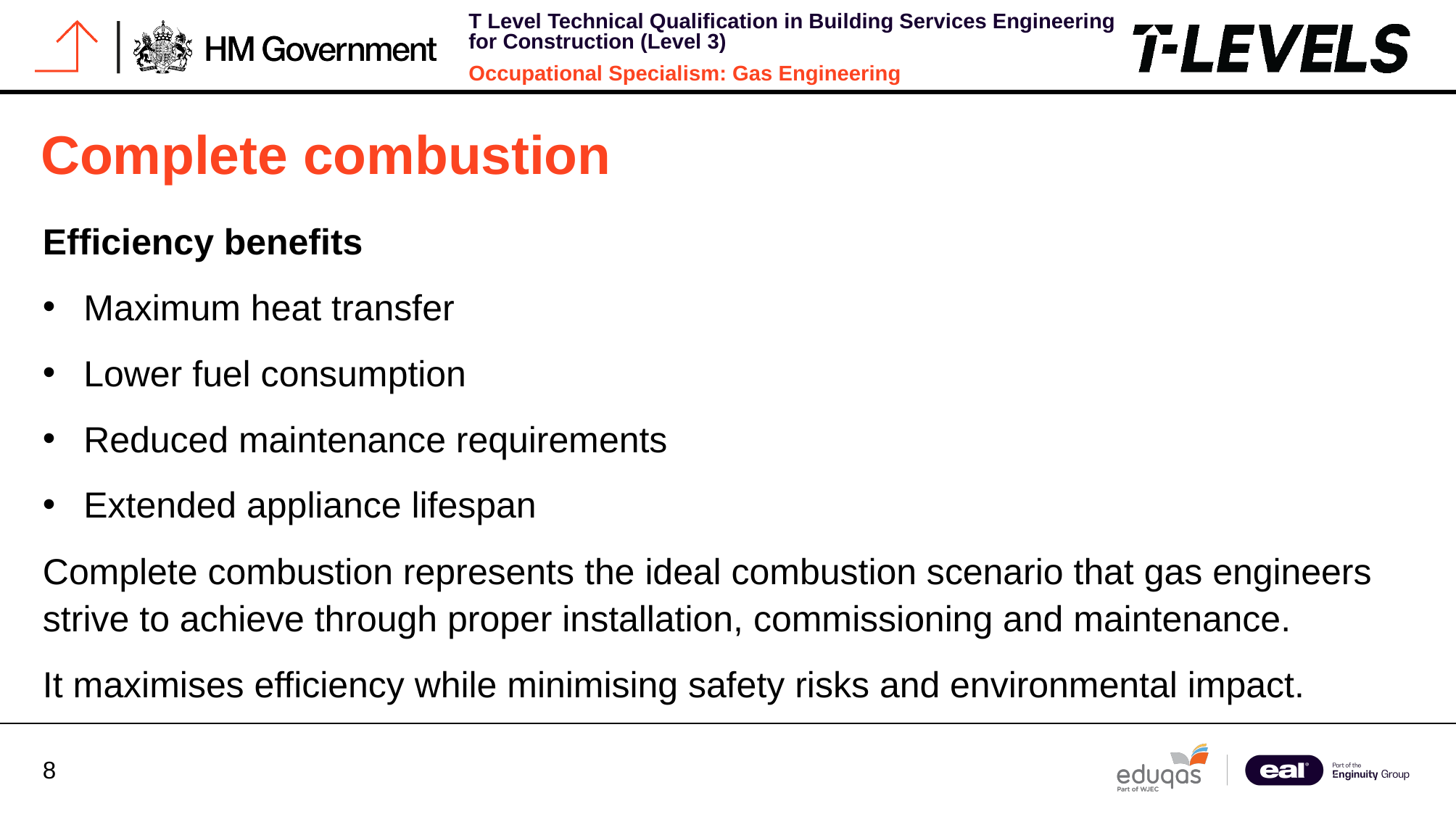

# Complete combustion
Efficiency benefits
Maximum heat transfer
Lower fuel consumption
Reduced maintenance requirements
Extended appliance lifespan
Complete combustion represents the ideal combustion scenario that gas engineers strive to achieve through proper installation, commissioning and maintenance.
It maximises efficiency while minimising safety risks and environmental impact.